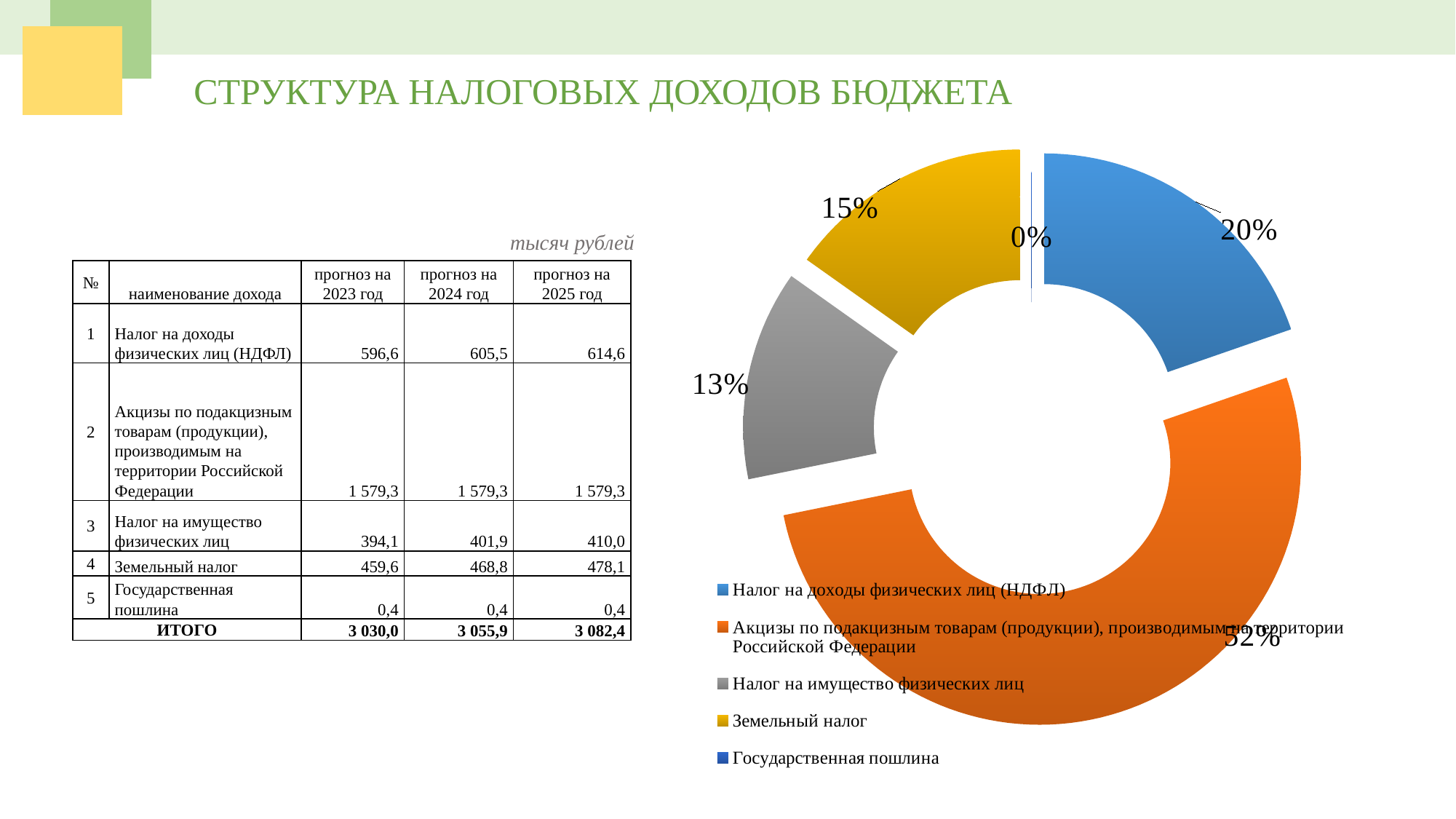

СТРУКТУРА НАЛОГОВЫХ ДОХОДОВ БЮДЖЕТА

### Chart

| Category |  |
|---|---|
| Налог на доходы физических лиц (НДФЛ) | 596.6 |
| Акцизы по подакцизным товарам (продукции), производимым на территории Российской Федерации  | 1579.3 |
| Налог на имущество физических лиц | 394.1 |
| Земельный налог | 459.6 |
| Государственная пошлина | 0.4 |
тысяч рублей
| № | наименование дохода | прогноз на 2023 год | прогноз на 2024 год | прогноз на 2025 год |
| --- | --- | --- | --- | --- |
| 1 | Налог на доходы физических лиц (НДФЛ) | 596,6 | 605,5 | 614,6 |
| 2 | Акцизы по подакцизным товарам (продукции), производимым на территории Российской Федерации | 1 579,3 | 1 579,3 | 1 579,3 |
| 3 | Налог на имущество физических лиц | 394,1 | 401,9 | 410,0 |
| 4 | Земельный налог | 459,6 | 468,8 | 478,1 |
| 5 | Государственная пошлина | 0,4 | 0,4 | 0,4 |
| ИТОГО |  | 3 030,0 | 3 055,9 | 3 082,4 |